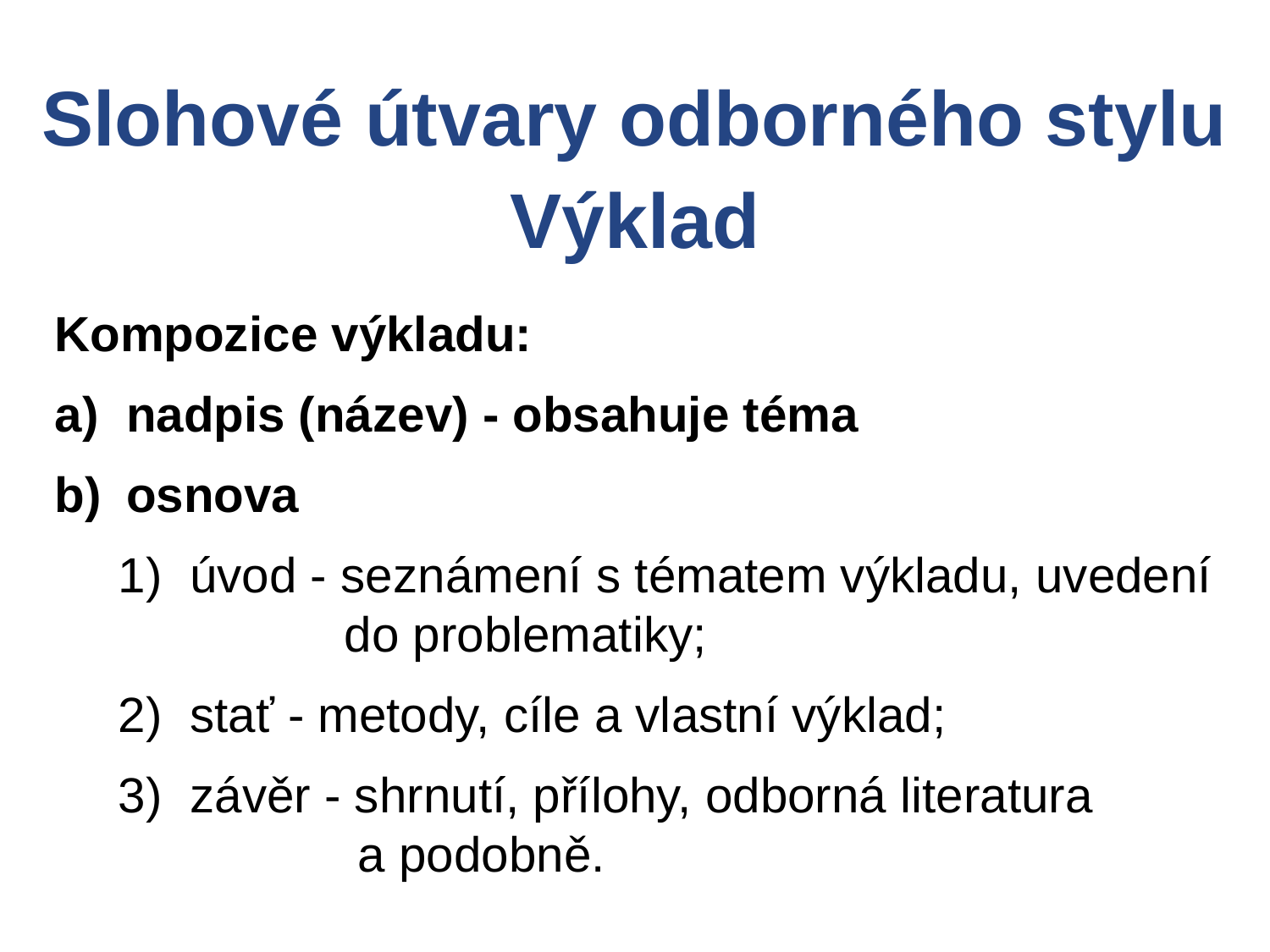

Slohové útvary odborného stylu
Výklad
Kompozice výkladu:
nadpis (název) - obsahuje téma
osnova
úvod - seznámení s tématem výkladu, uvedení
	  do problematiky;
stať - metody, cíle a vlastní výklad;
závěr - shrnutí, přílohy, odborná literatura
	   a podobně.